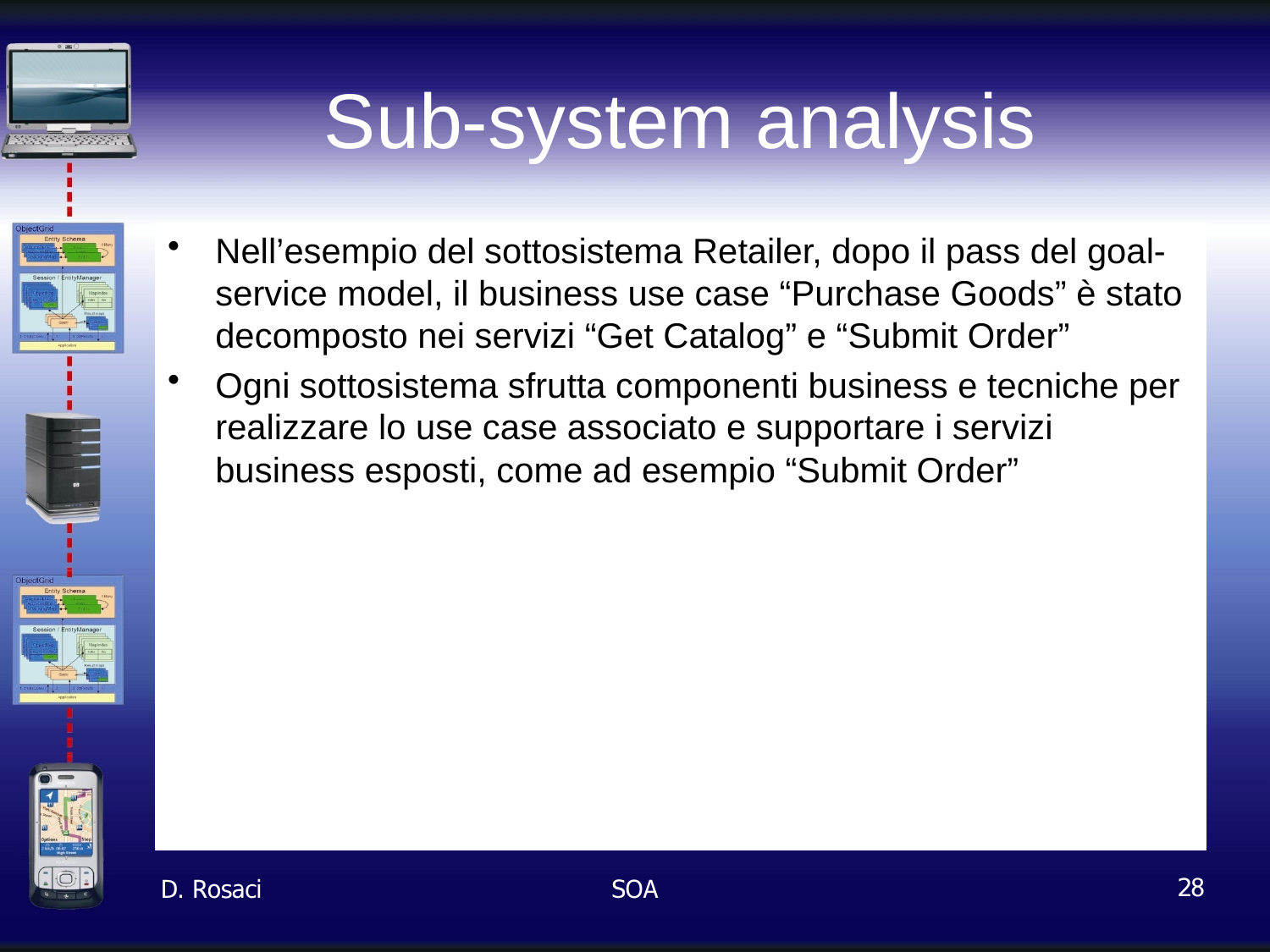

# Sub-system analysis
Nell’esempio del sottosistema Retailer, dopo il pass del goal-service model, il business use case “Purchase Goods” è stato decomposto nei servizi “Get Catalog” e “Submit Order”
Ogni sottosistema sfrutta componenti business e tecniche per realizzare lo use case associato e supportare i servizi business esposti, come ad esempio “Submit Order”
D. Rosaci
SOA